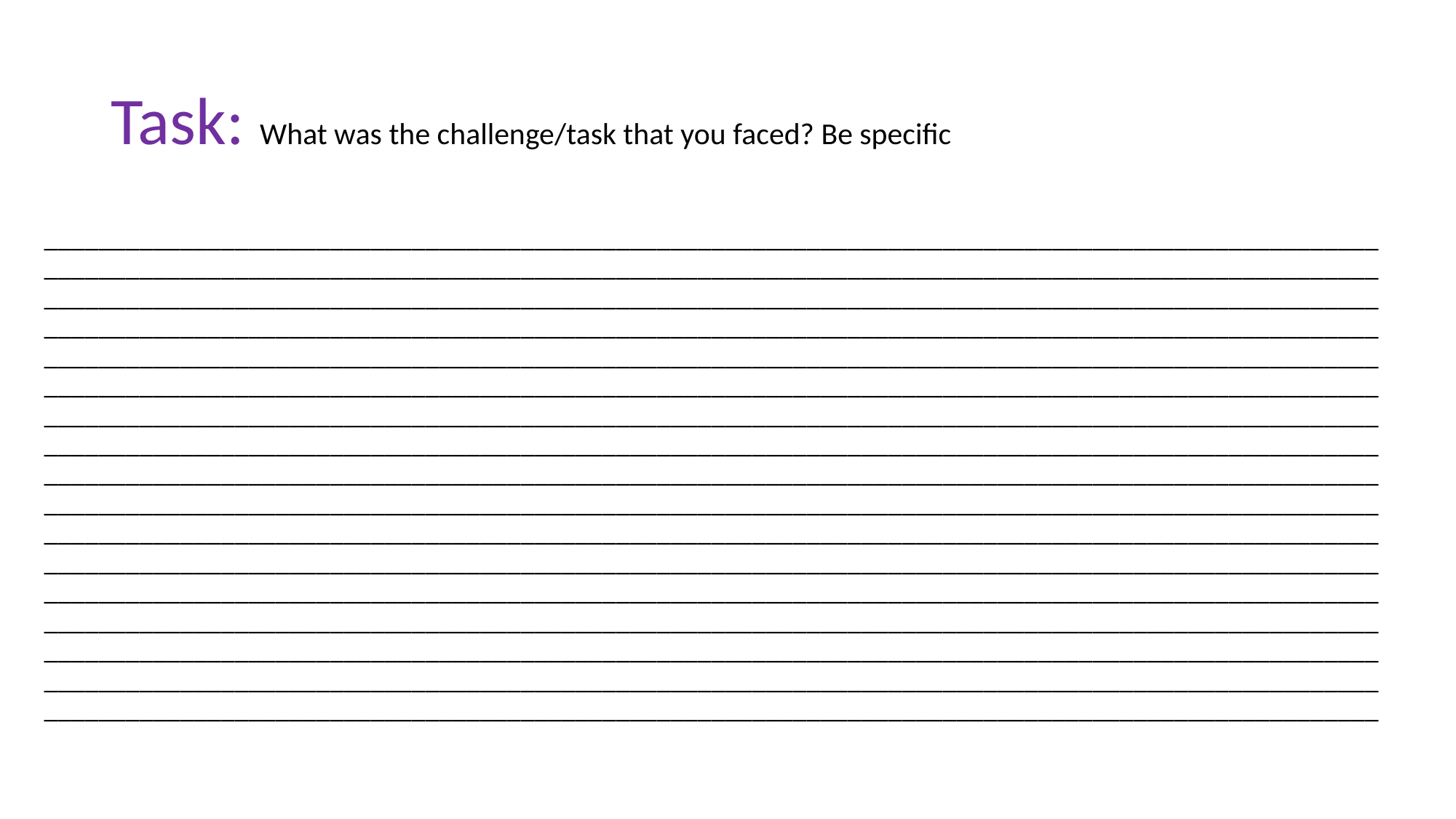

# Task: What was the challenge/task that you faced? Be specific
__________________________________________________________________________________________________________________________________________________________________________________________________________________________________________________________________________________________________________________________________________________________________________________________________________________________________________________________________________________________________________________________________________________________________________________________________________________________________________________________________________________________________________________________________________________________________________________________________________________________________________________________________________________________________________________________________________________________________________________________________________________________________________________________________________________________________________________________________________________________________________________________________________________________________________________________________________________________________________________________________________________________________________________________________________________________________________________________________________________________________________________________________________________________________________________________________________________________________________________________________________________________________________________________________